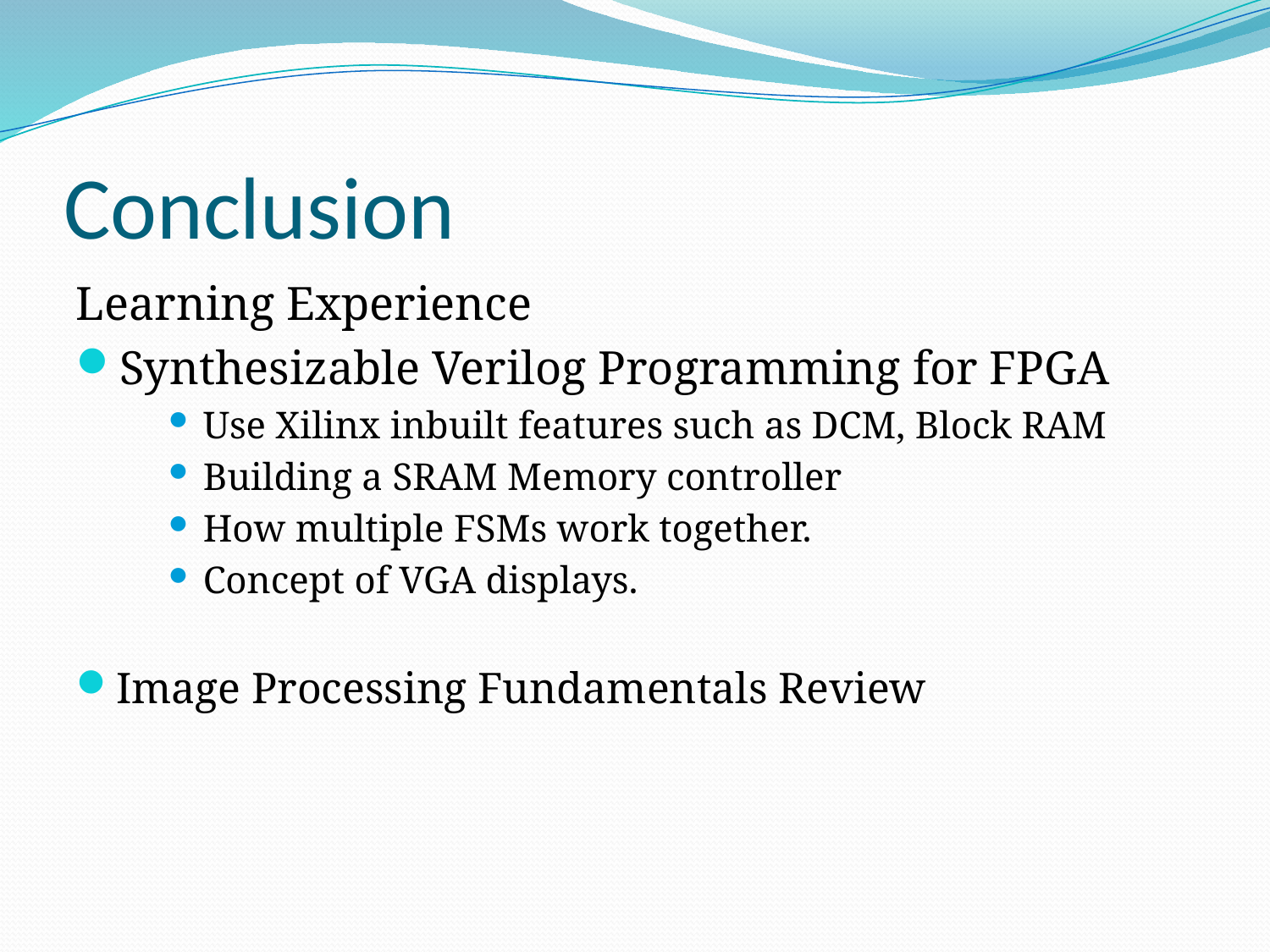

# Conclusion
Learning Experience
Synthesizable Verilog Programming for FPGA
Use Xilinx inbuilt features such as DCM, Block RAM
Building a SRAM Memory controller
How multiple FSMs work together.
Concept of VGA displays.

Image Processing Fundamentals Review